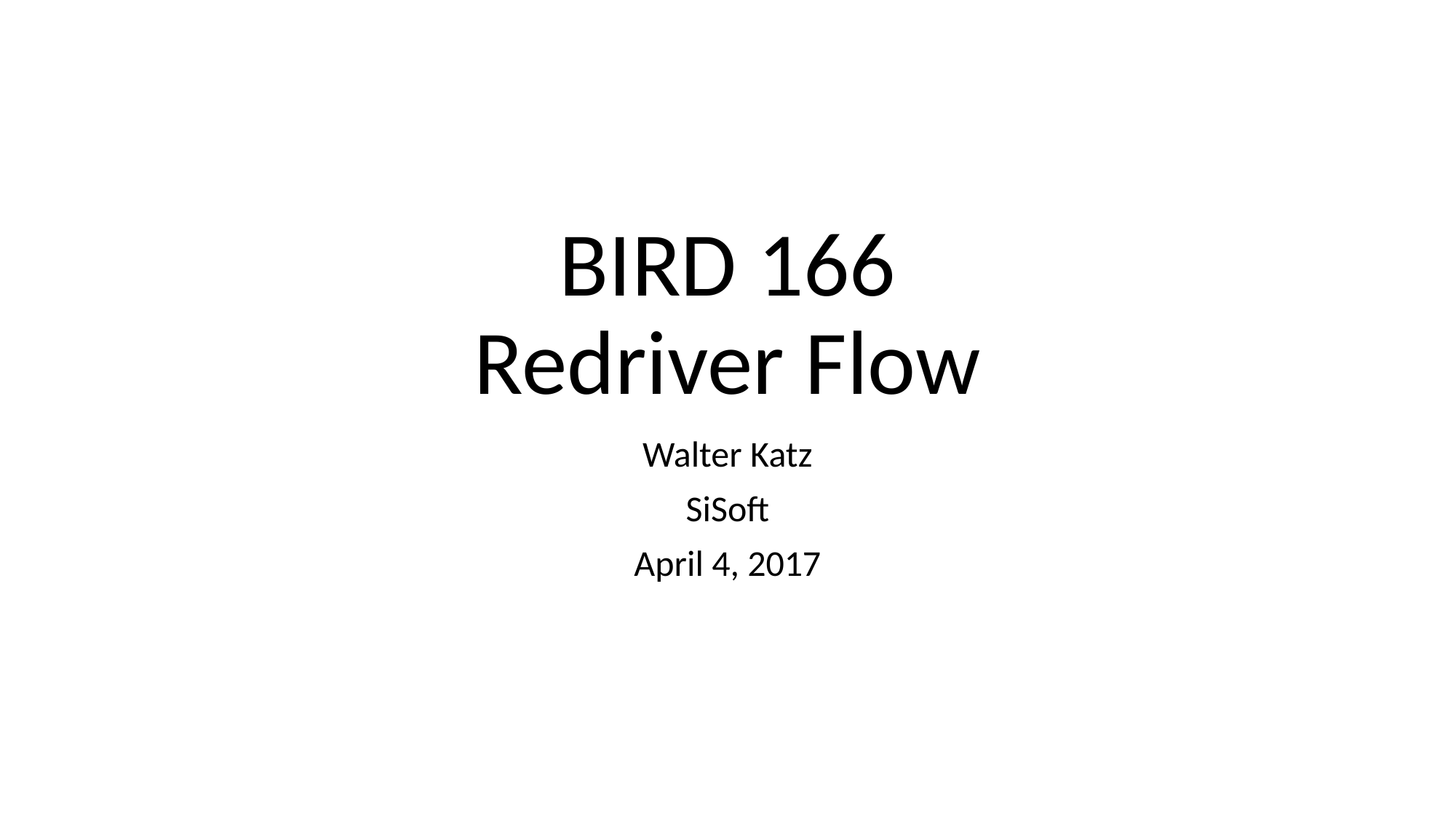

# BIRD 166 Redriver Flow
Walter Katz
SiSoft
April 4, 2017